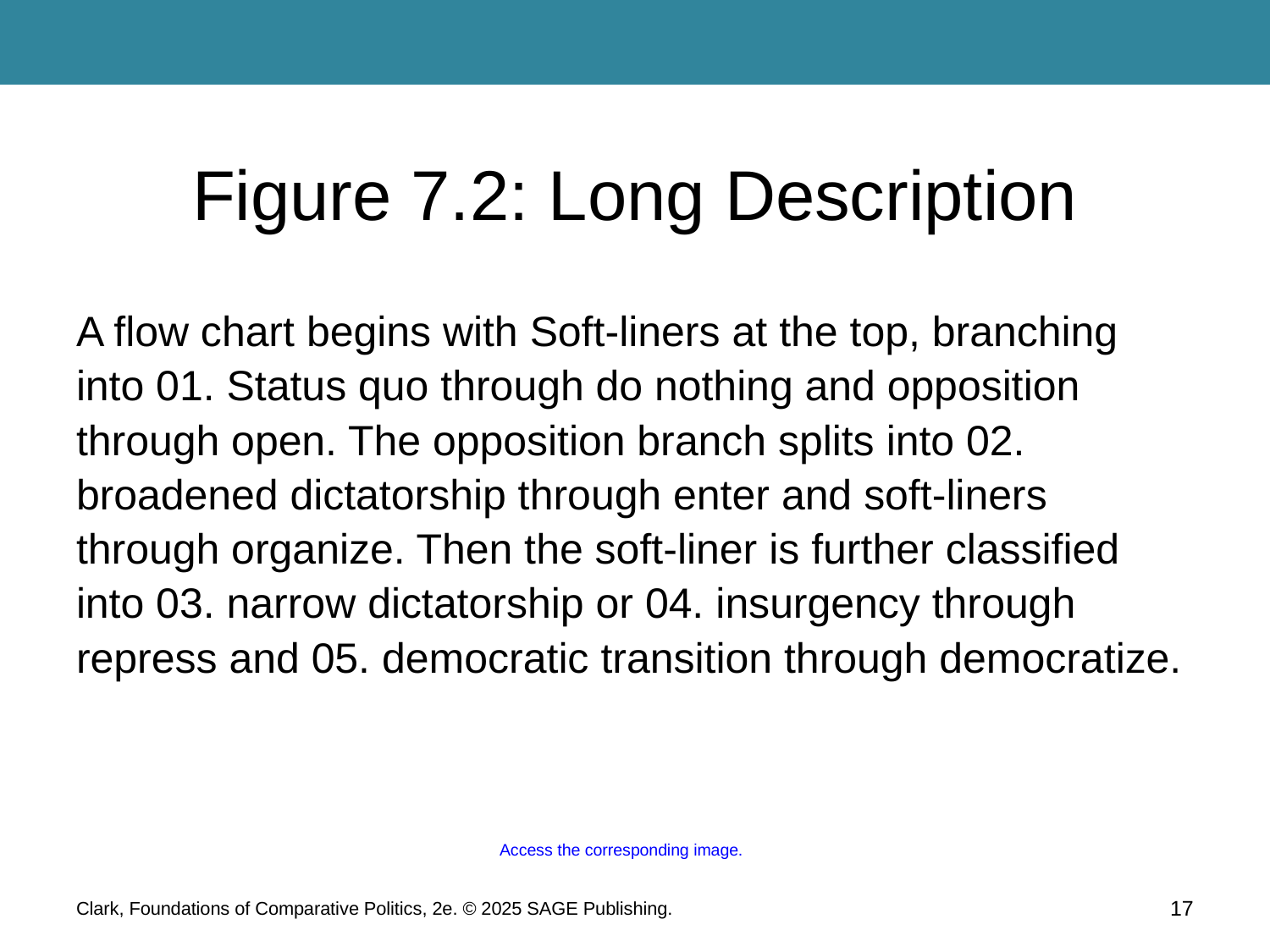

# Figure 7.2: Long Description
A flow chart begins with Soft-liners at the top, branching into 01. Status quo through do nothing and opposition through open. The opposition branch splits into 02. broadened dictatorship through enter and soft-liners through organize. Then the soft-liner is further classified into 03. narrow dictatorship or 04. insurgency through repress and 05. democratic transition through democratize.
Access the corresponding image.
17
Clark, Foundations of Comparative Politics, 2e. © 2025 SAGE Publishing.